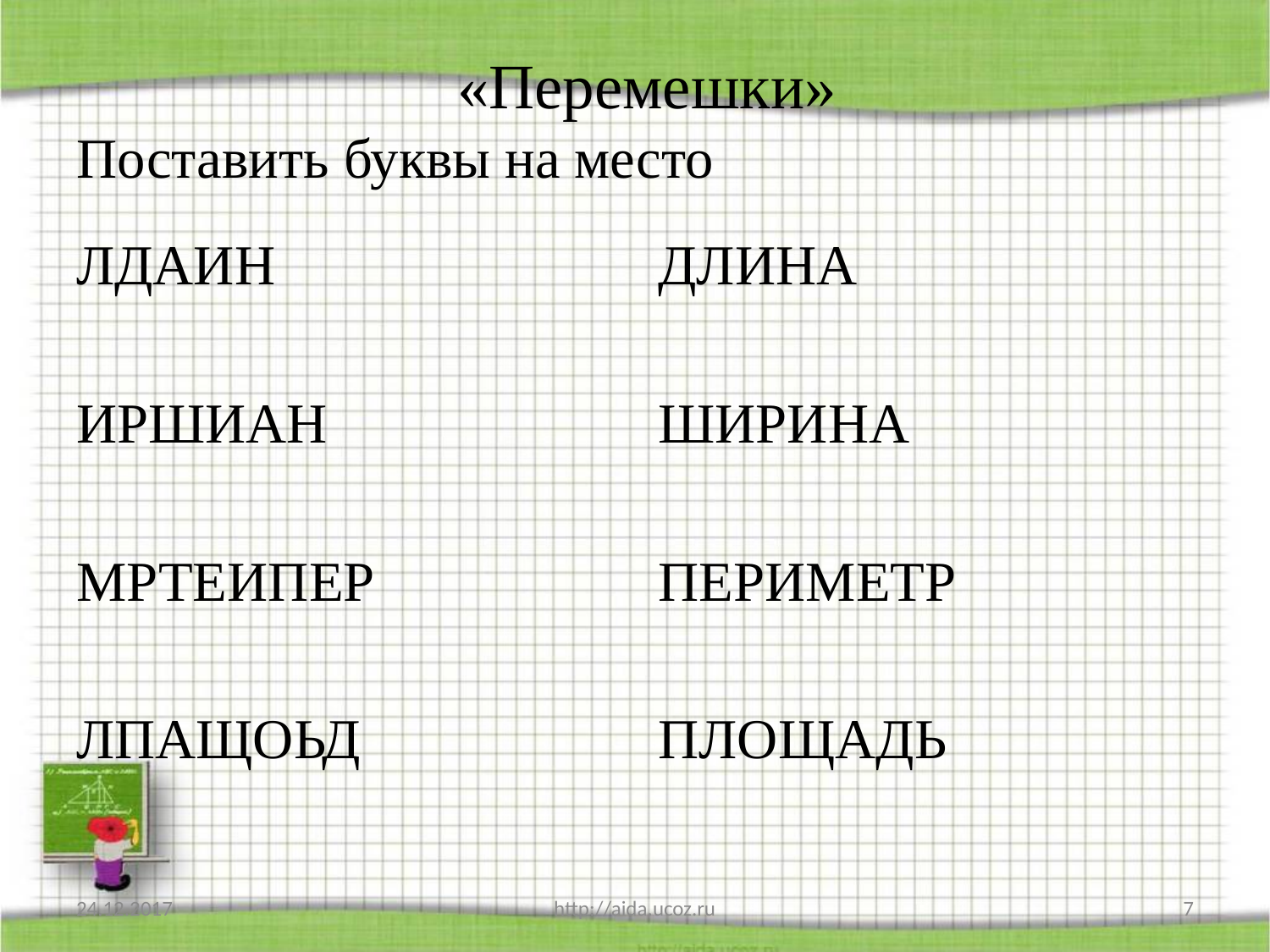

# «Перемешки» Поставить буквы на место
ЛДАИН

ИРШИАН

МРТЕИПЕР

ЛПАЩОЬД
ДЛИНА

ШИРИНА

ПЕРИМЕТР

ПЛОЩАДЬ

24.12.2017
http://aida.ucoz.ru
7